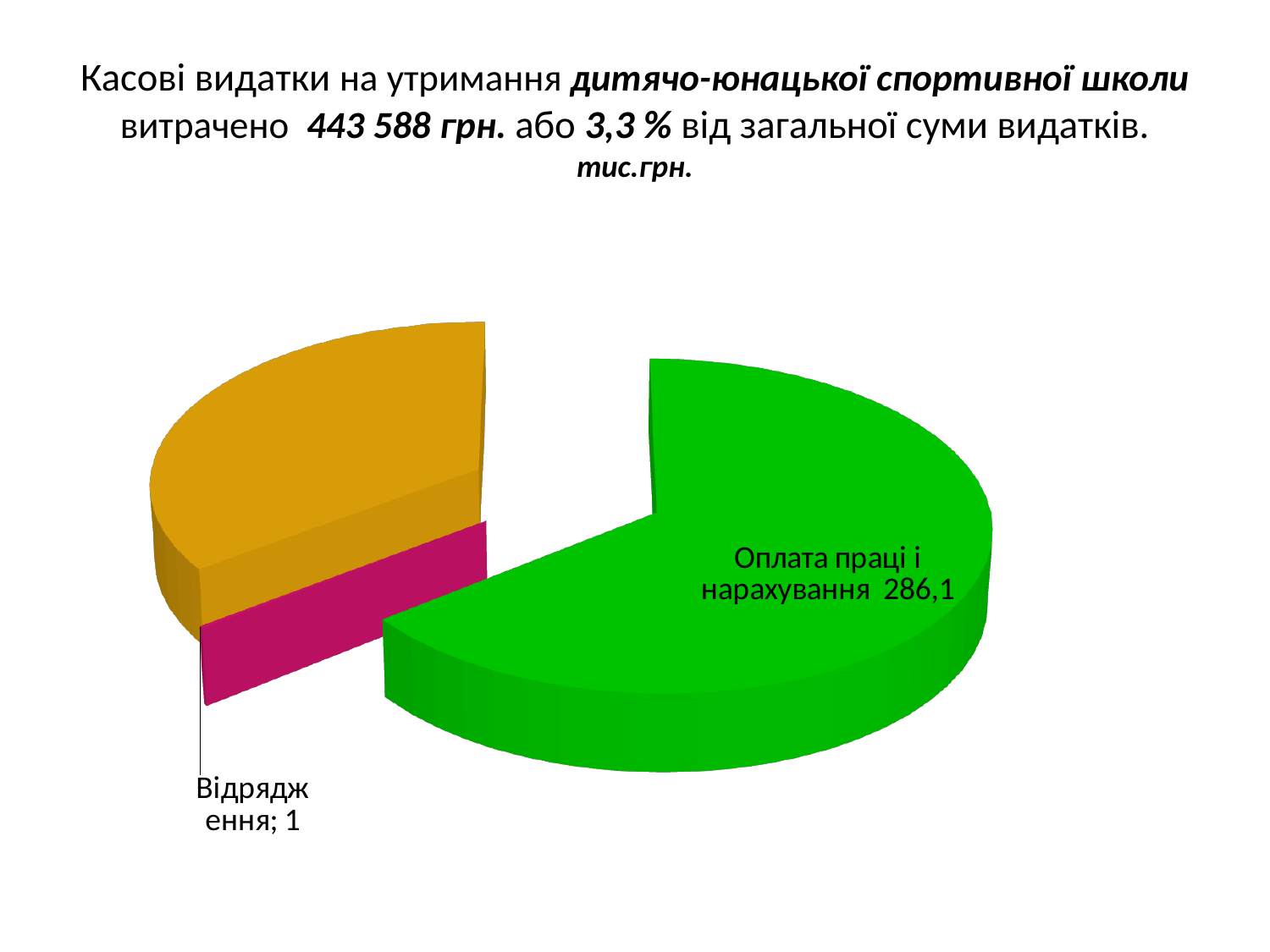

# Касові видатки на утримання дитячо-юнацької спортивної школи  витрачено  443 588 грн. або 3,3 % від загальної суми видатків. тис.грн.

[unsupported chart]